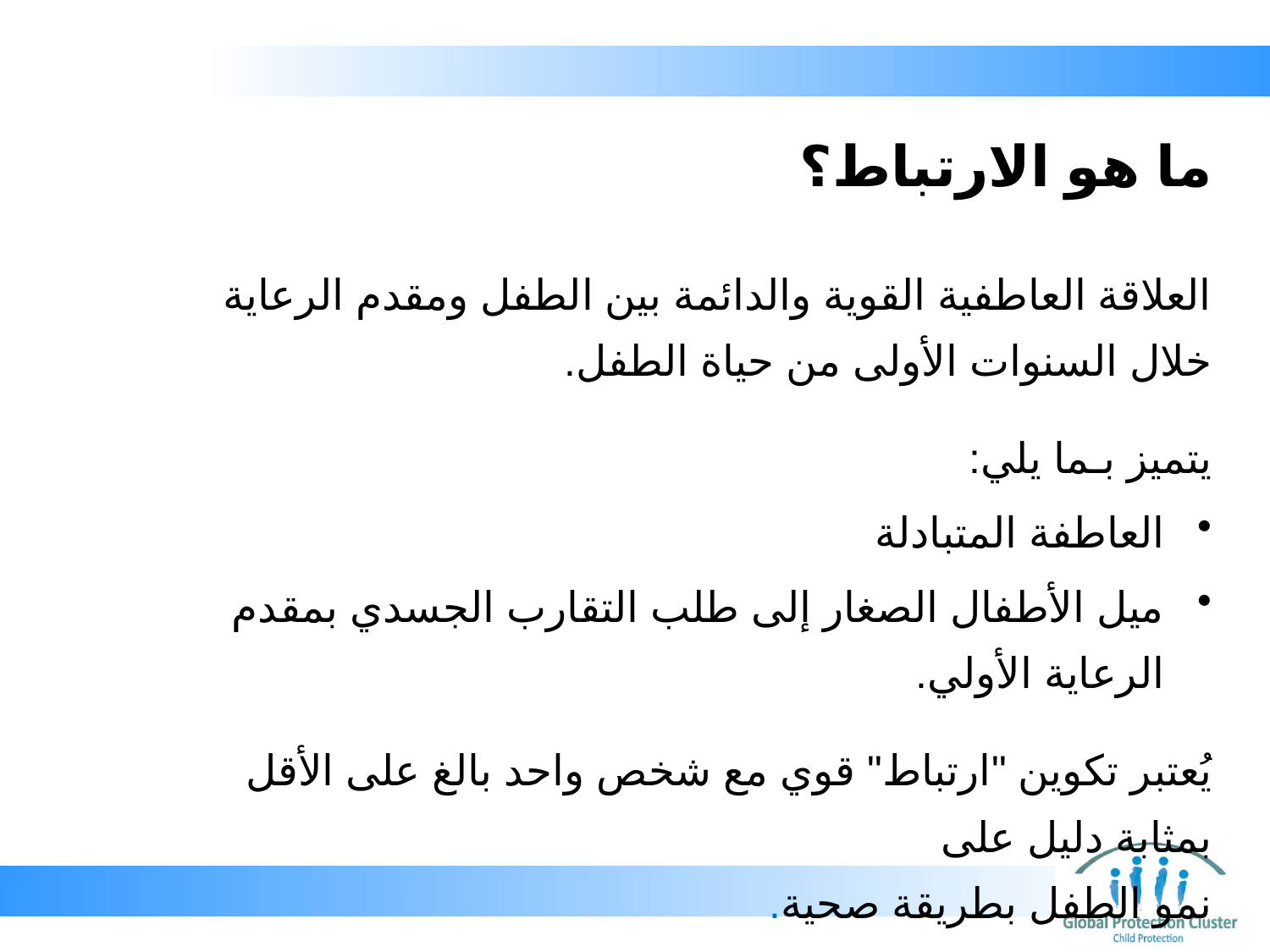

# ما هو الارتباط؟
العلاقة العاطفية القوية والدائمة بين الطفل ومقدم الرعاية خلال السنوات الأولى من حياة الطفل.
يتميز بـما يلي:
العاطفة المتبادلة
ميل الأطفال الصغار إلى طلب التقارب الجسدي بمقدم الرعاية الأولي.
يُعتبر تكوين "ارتباط" قوي مع شخص واحد بالغ على الأقل بمثابة دليل على
نمو الطفل بطريقة صحية.